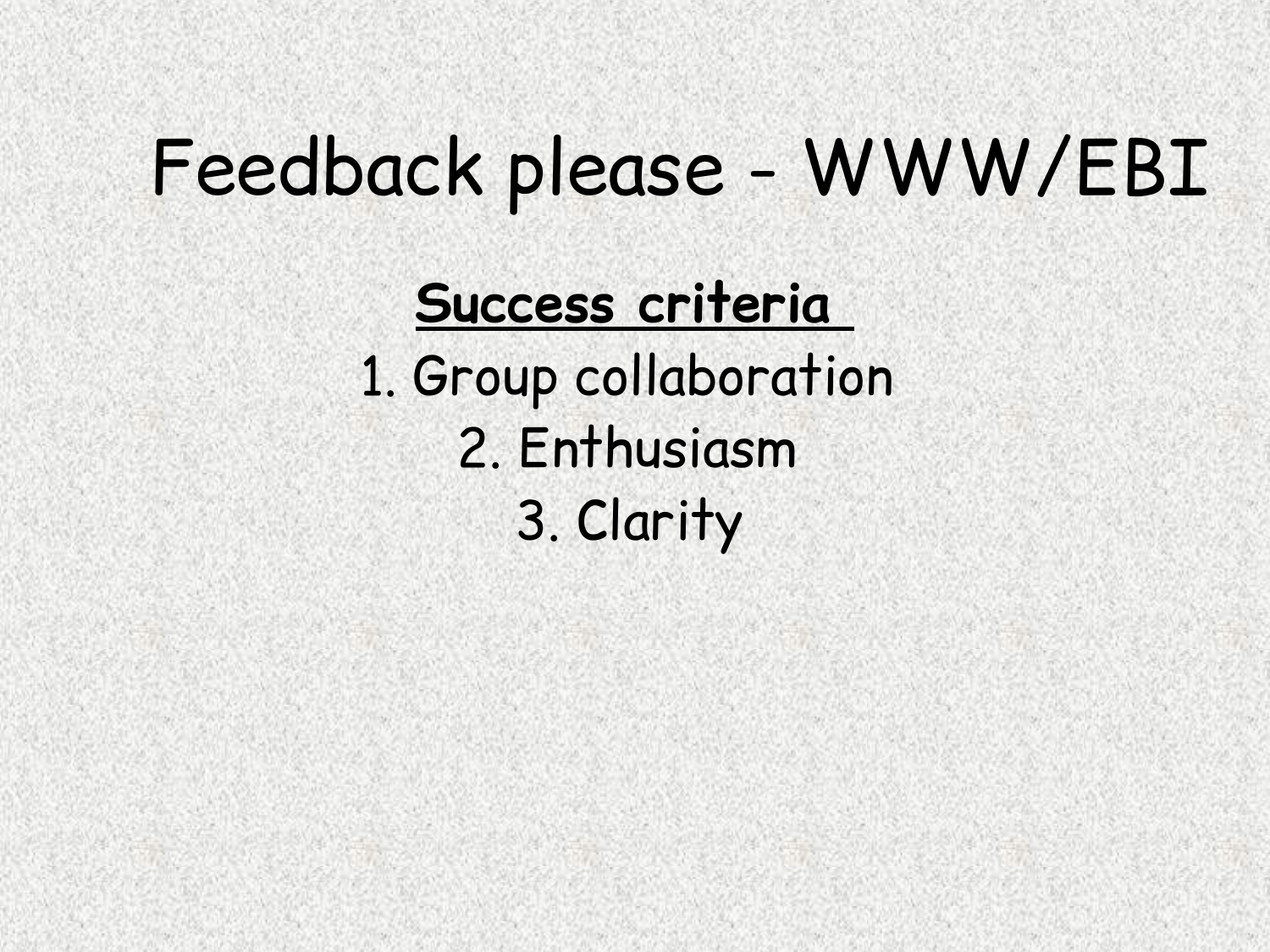

# Feedback please - WWW/EBI
Success criteria
1. Group collaboration
2. Enthusiasm
3. Clarity